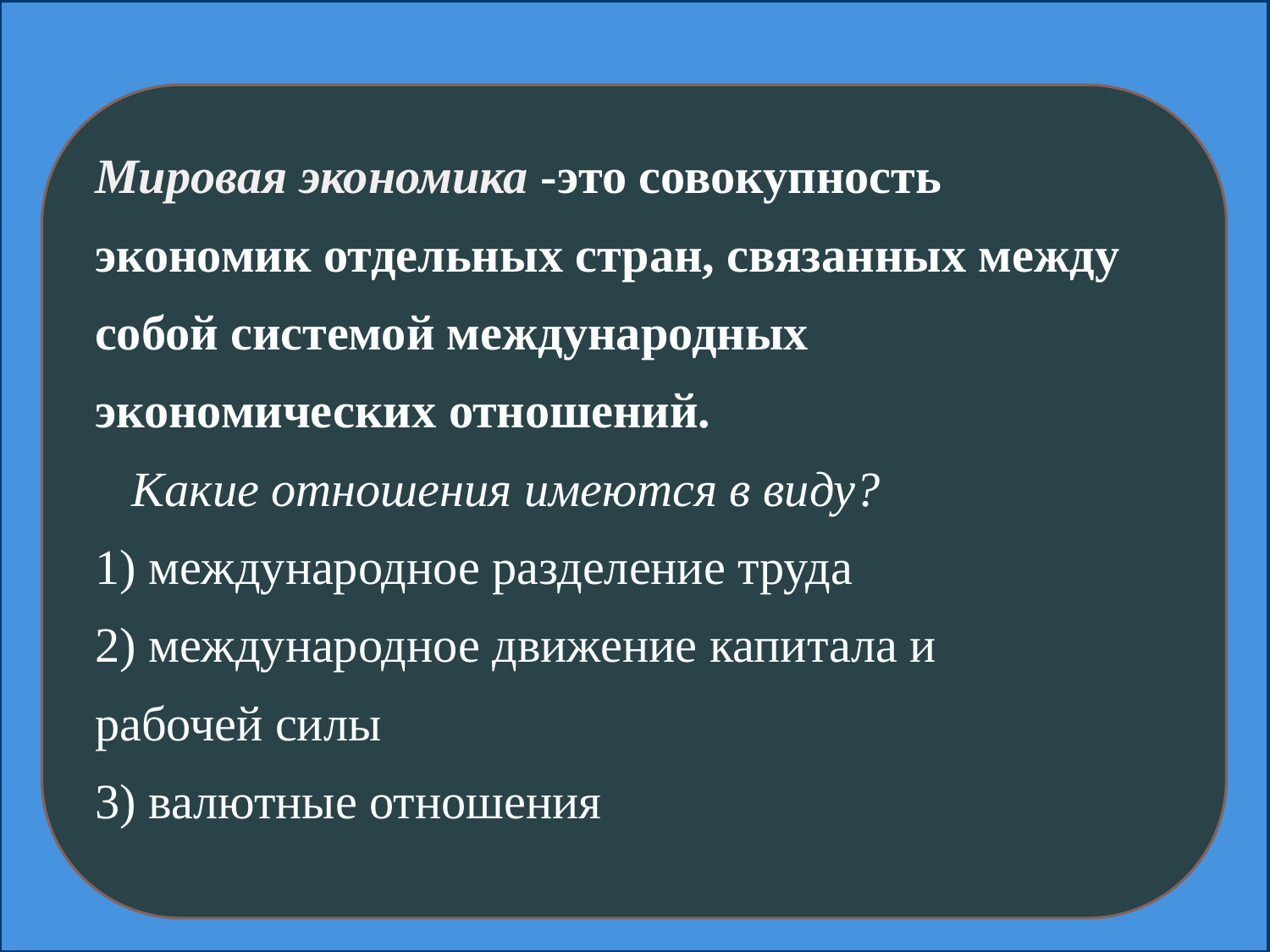

Мировая экономика -это совокупность          экономик отдельных стран, связанных между  собой системой международных                   экономических отношений.
   Какие отношения имеются в виду?
1) международное разделение труда
2) международное движение капитала и          рабочей силы
3) валютные отношения